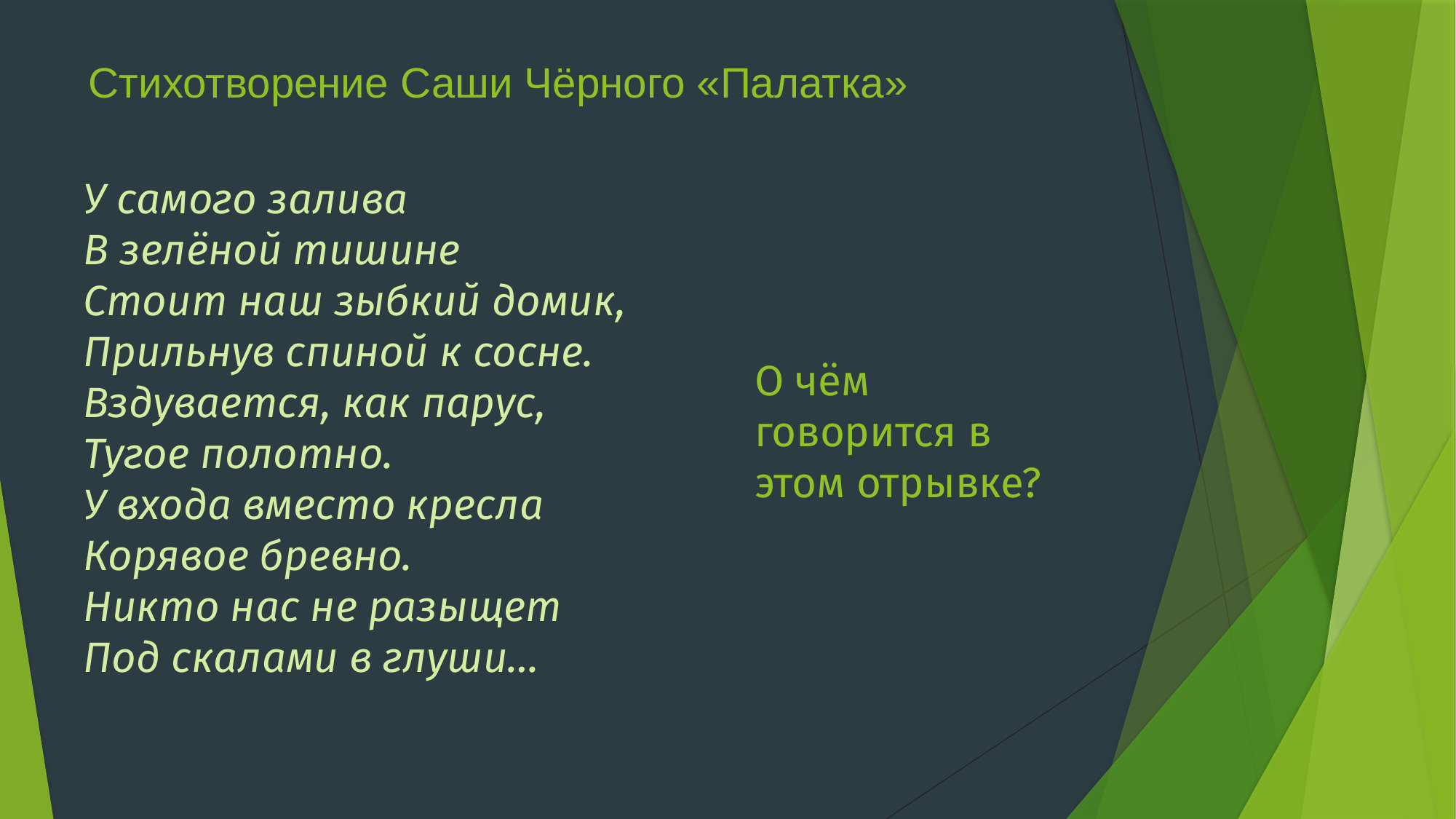

Стихотворение Саши Чёрного «Палатка»
У самого залива
В зелёной тишине
Стоит наш зыбкий домик,
Прильнув спиной к сосне.
Вздувается, как парус,
Тугое полотно.
У входа вместо кресла
Корявое бревно.
Никто нас не разыщет
Под скалами в глуши…

О чём говорится в этом отрывке?